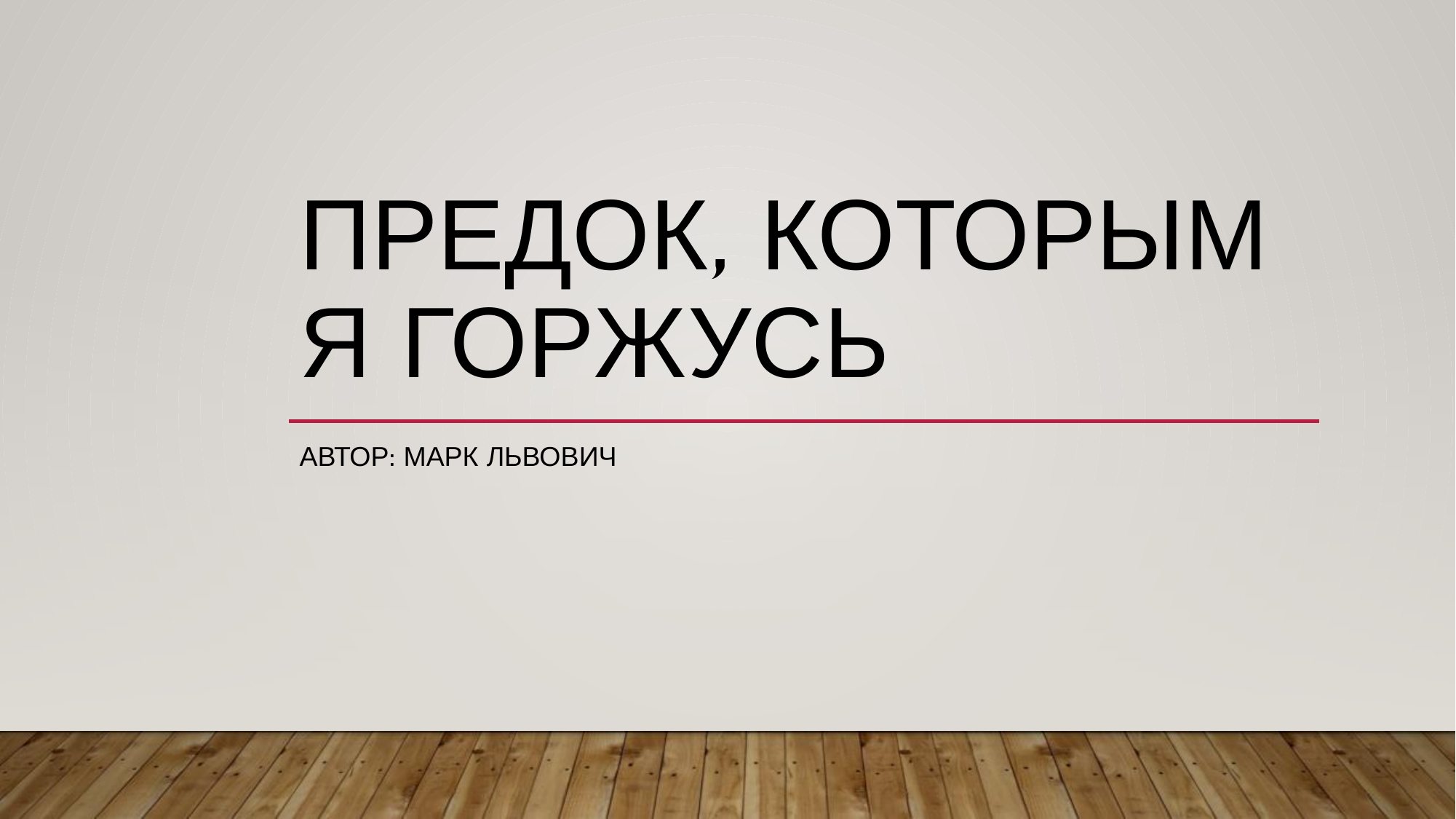

# Предок, которым я горжусь
Автор: Марк Львович